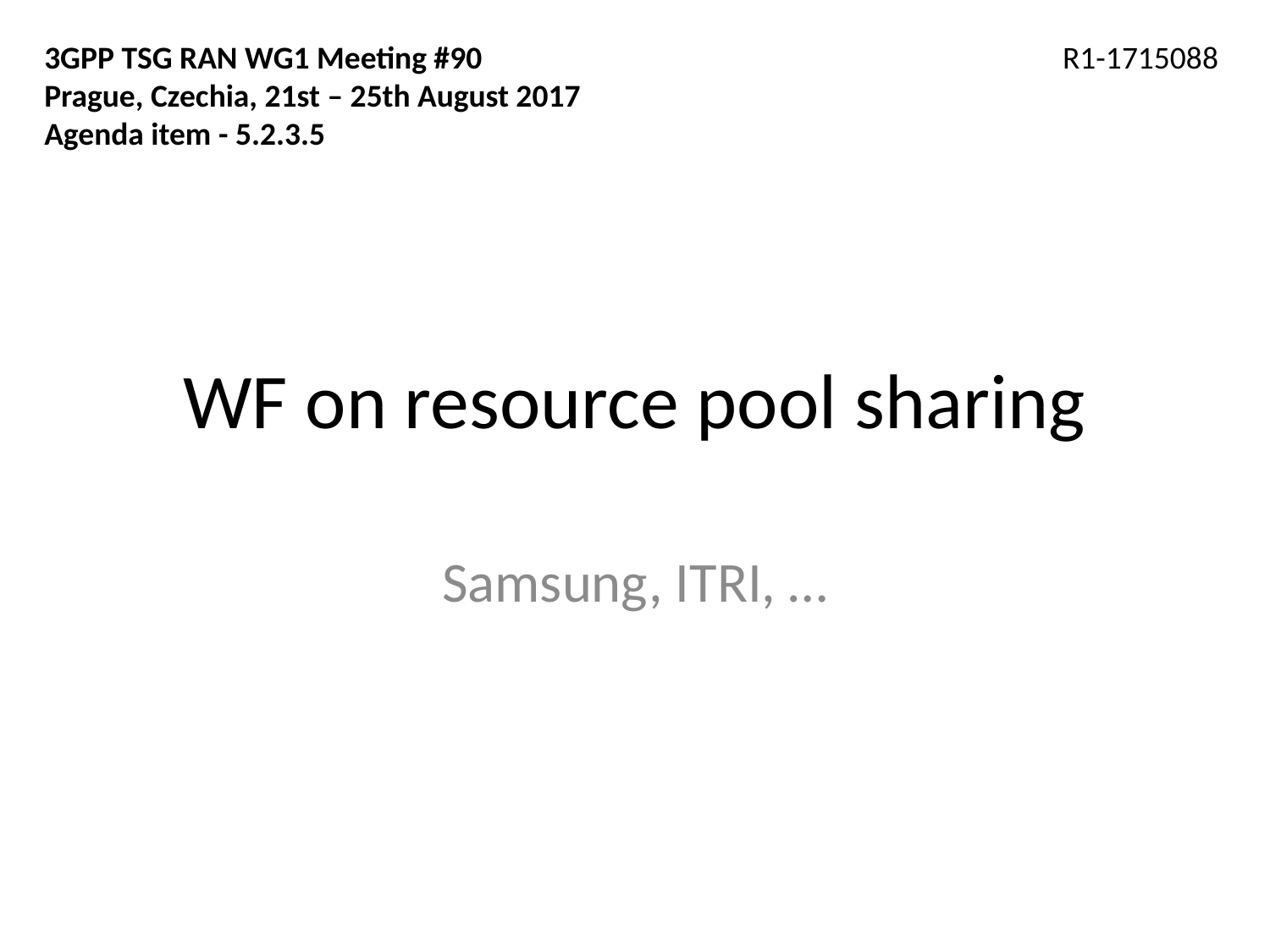

3GPP TSG RAN WG1 Meeting #90				                  R1-1715088
Prague, Czechia, 21st – 25th August 2017
Agenda item - 5.2.3.5
# WF on resource pool sharing
Samsung, ITRI, …